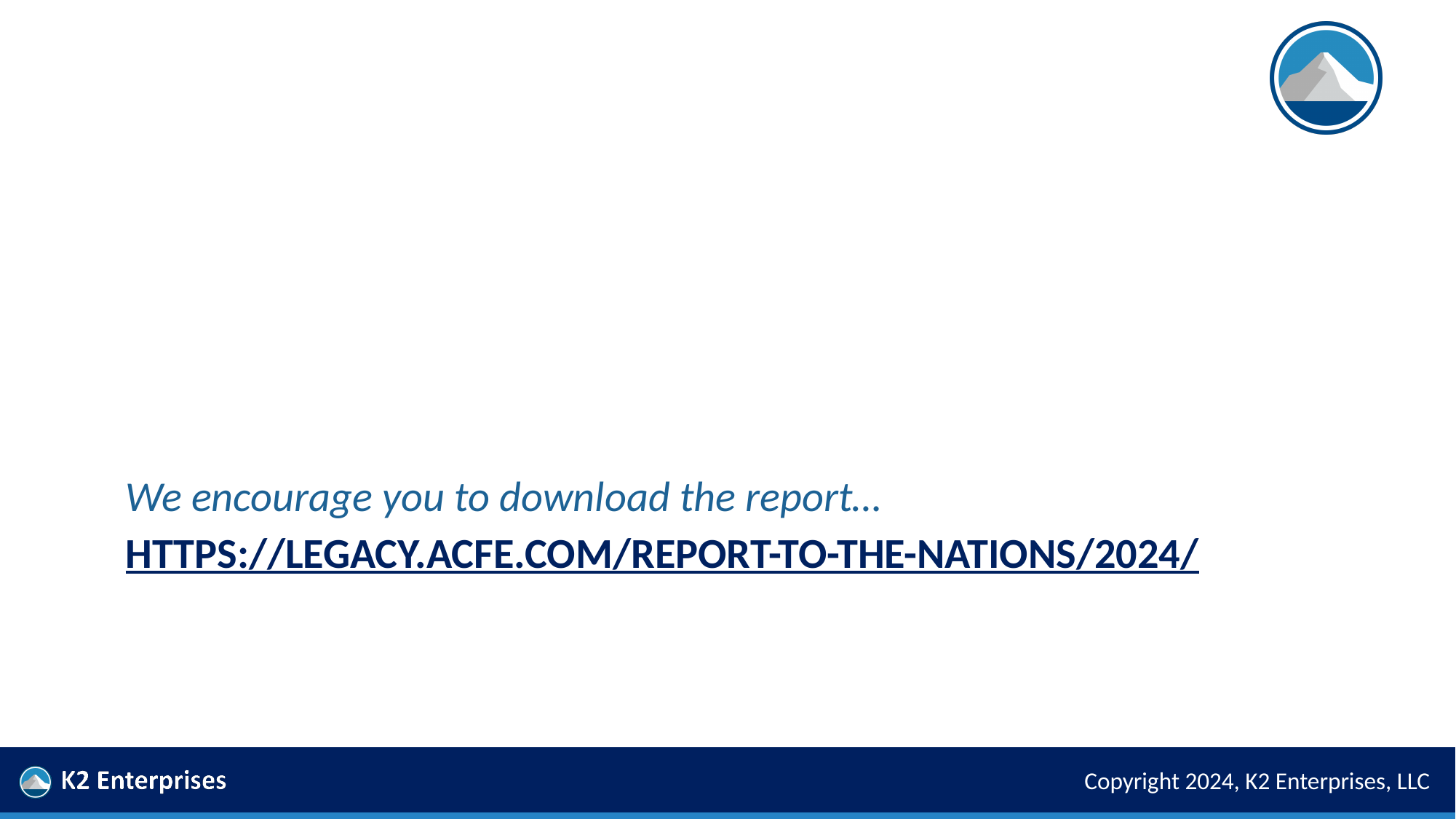

We encourage you to download the report…
# https://legacy.acfe.com/report-to-the-nations/2024/